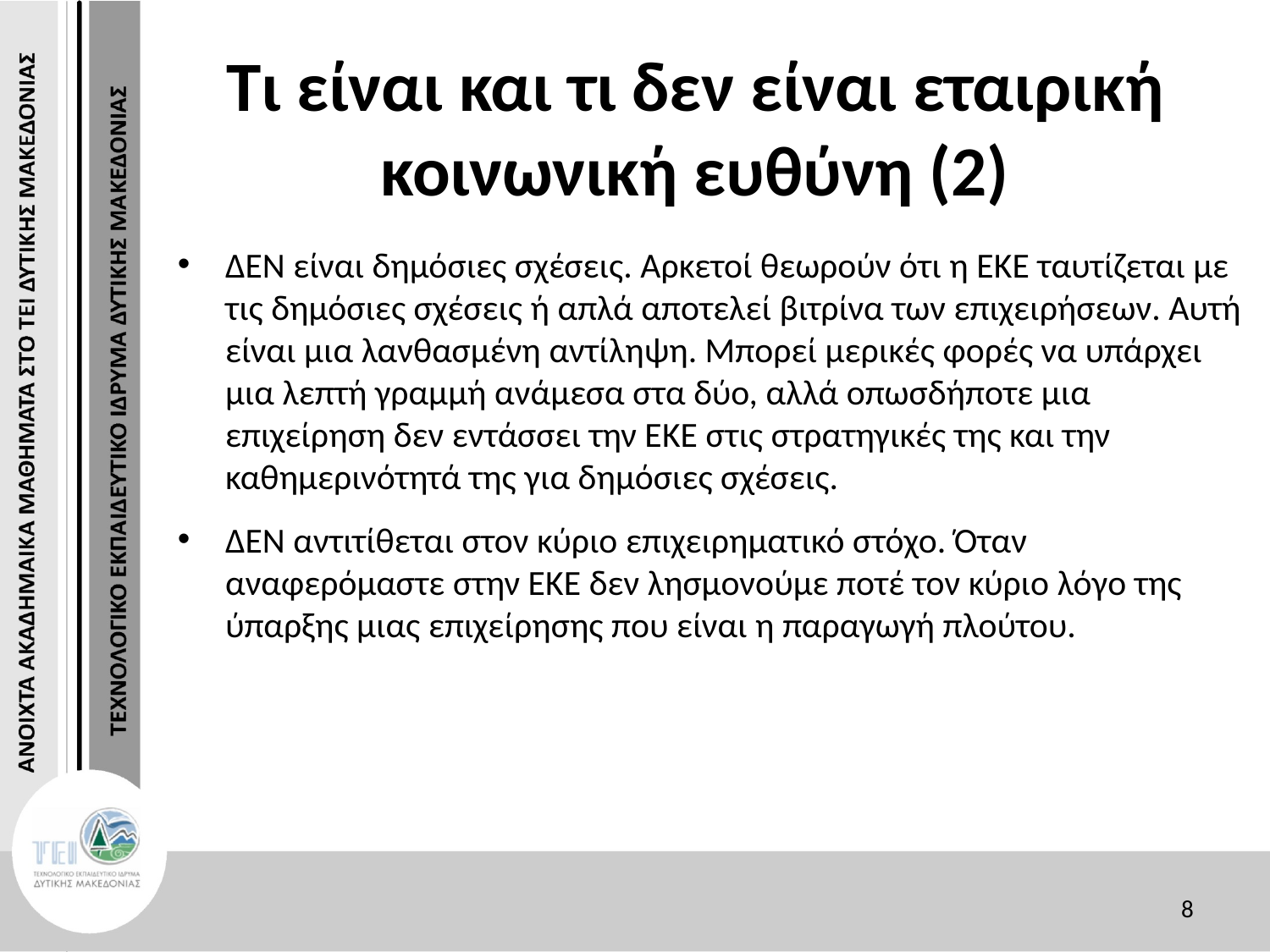

# Τι είναι και τι δεν είναι εταιρική κοινωνική ευθύνη (2)
ΔΕΝ είναι δημόσιες σχέσεις. Αρκετοί θεωρούν ότι η ΕΚΕ ταυτίζεται με τις δημόσιες σχέσεις ή απλά αποτελεί βιτρίνα των επιχειρήσεων. Αυτή είναι μια λανθασμένη αντίληψη. Μπορεί μερικές φορές να υπάρχει μια λεπτή γραμμή ανάμεσα στα δύο, αλλά οπωσδήποτε μια επιχείρηση δεν εντάσσει την ΕΚΕ στις στρατηγικές της και την καθημερινότητά της για δημόσιες σχέσεις.
ΔΕΝ αντιτίθεται στον κύριο επιχειρηματικό στόχο. Όταν αναφερόμαστε στην ΕΚΕ δεν λησμονούμε ποτέ τον κύριο λόγο της ύπαρξης μιας επιχείρησης που είναι η παραγωγή πλούτου.
8